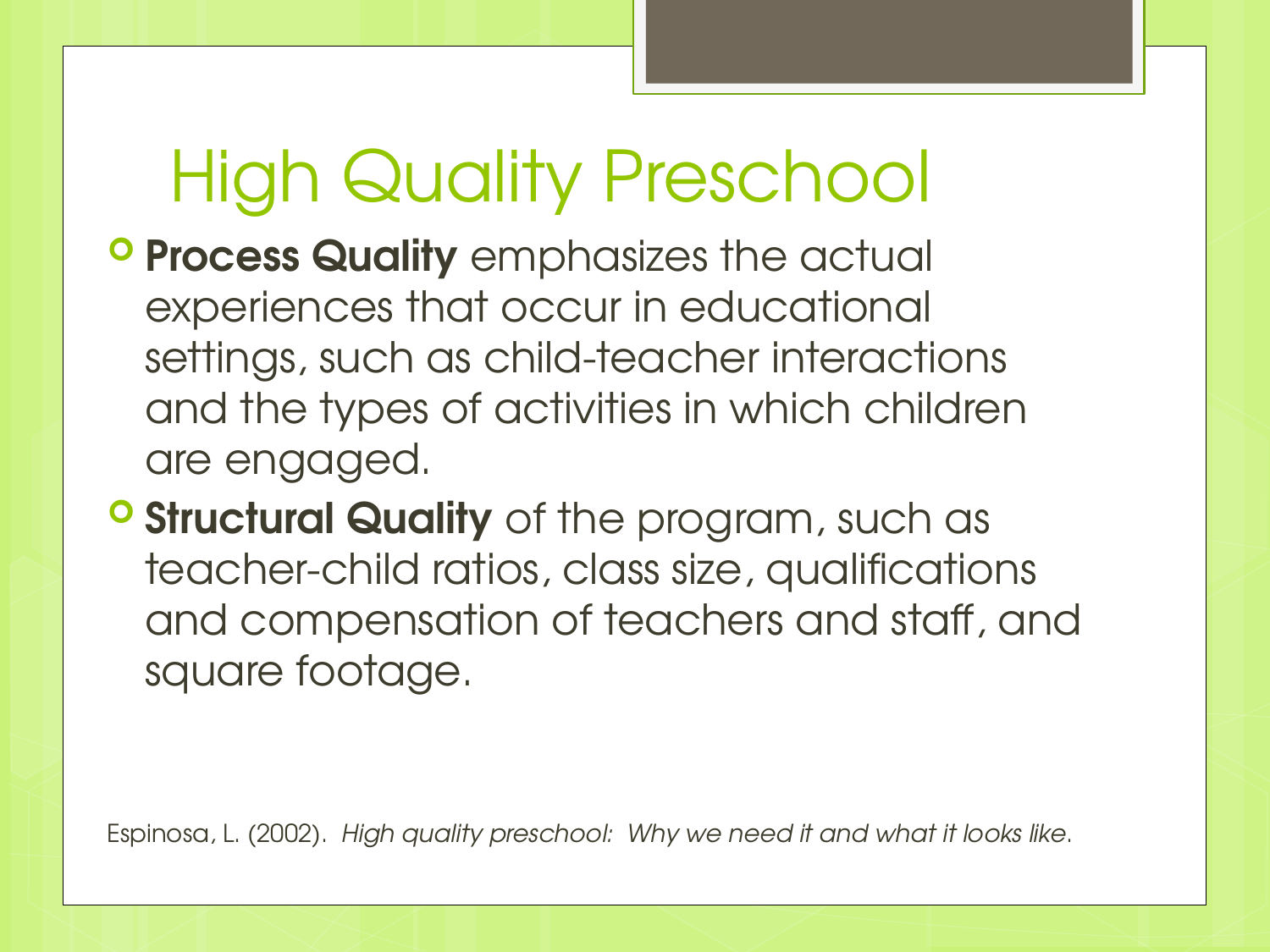

High Quality Preschool
Process Quality emphasizes the actual experiences that occur in educational settings, such as child-teacher interactions and the types of activities in which children are engaged.
Structural Quality of the program, such as teacher-child ratios, class size, qualifications and compensation of teachers and staff, and square footage.

Espinosa, L. (2002).  High quality preschool:  Why we need it and what it looks like.